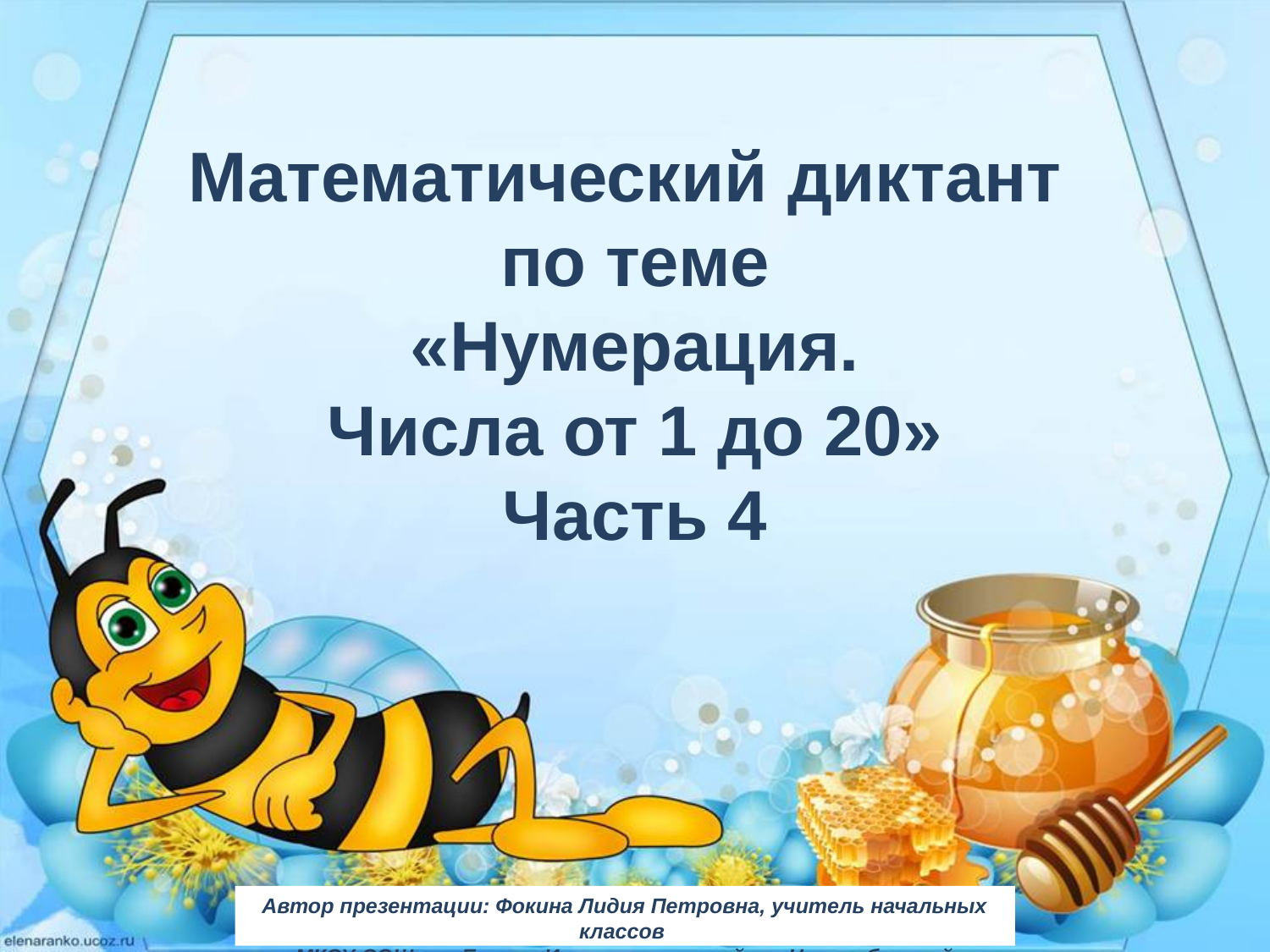

Математический диктант
по теме
«Нумерация.
Числа от 1 до 20»
Часть 4
Автор презентации: Фокина Лидия Петровна, учитель начальных классов
МКОУ СОШ ст. Евсино Искитимского района Новосибирской области